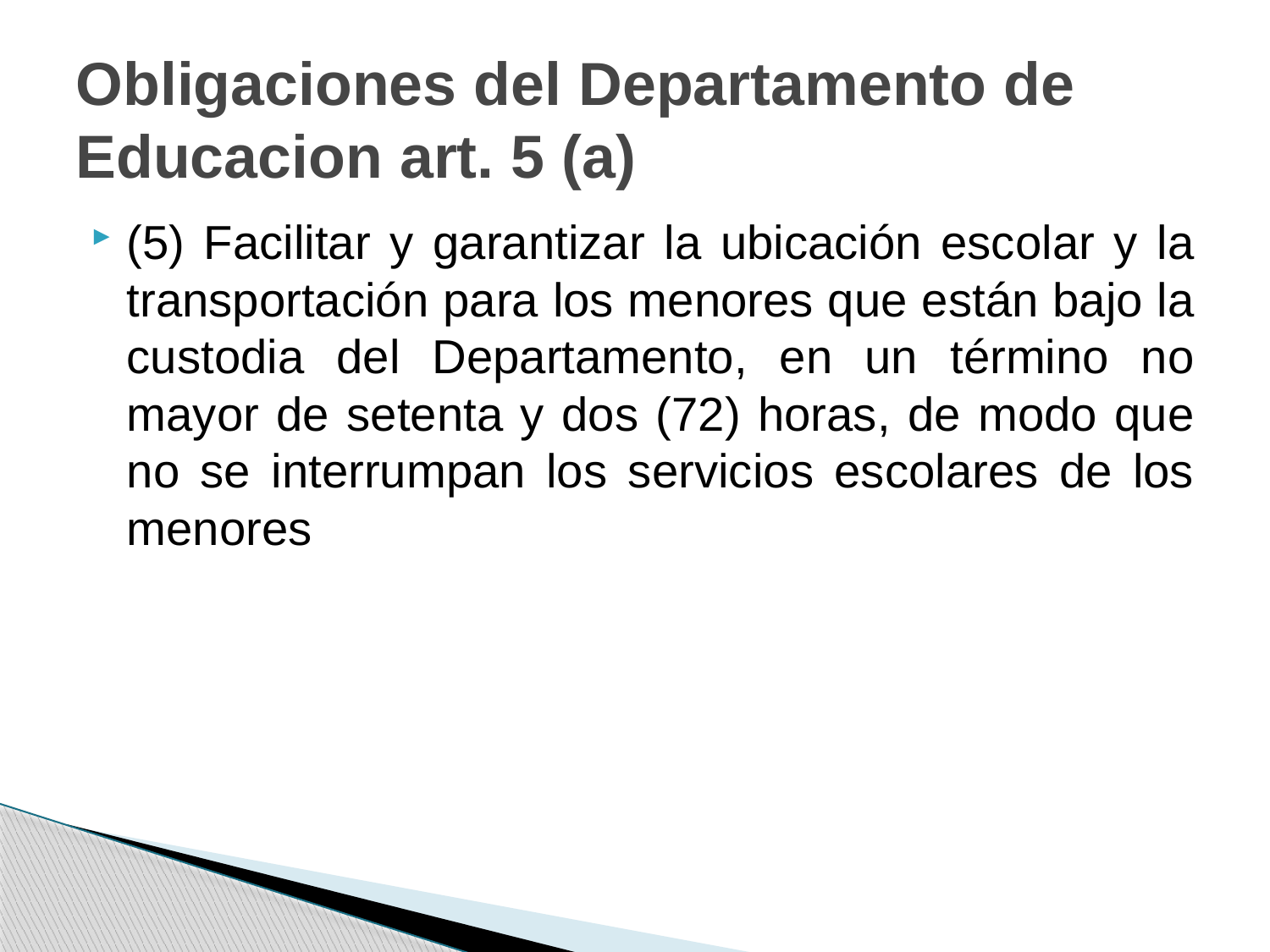

# Obligaciones del Departamento de Educacion art. 5 (a)
(5) Facilitar y garantizar la ubicación escolar y la transportación para los menores que están bajo la custodia del Departamento, en un término no mayor de setenta y dos (72) horas, de modo que no se interrumpan los servicios escolares de los menores